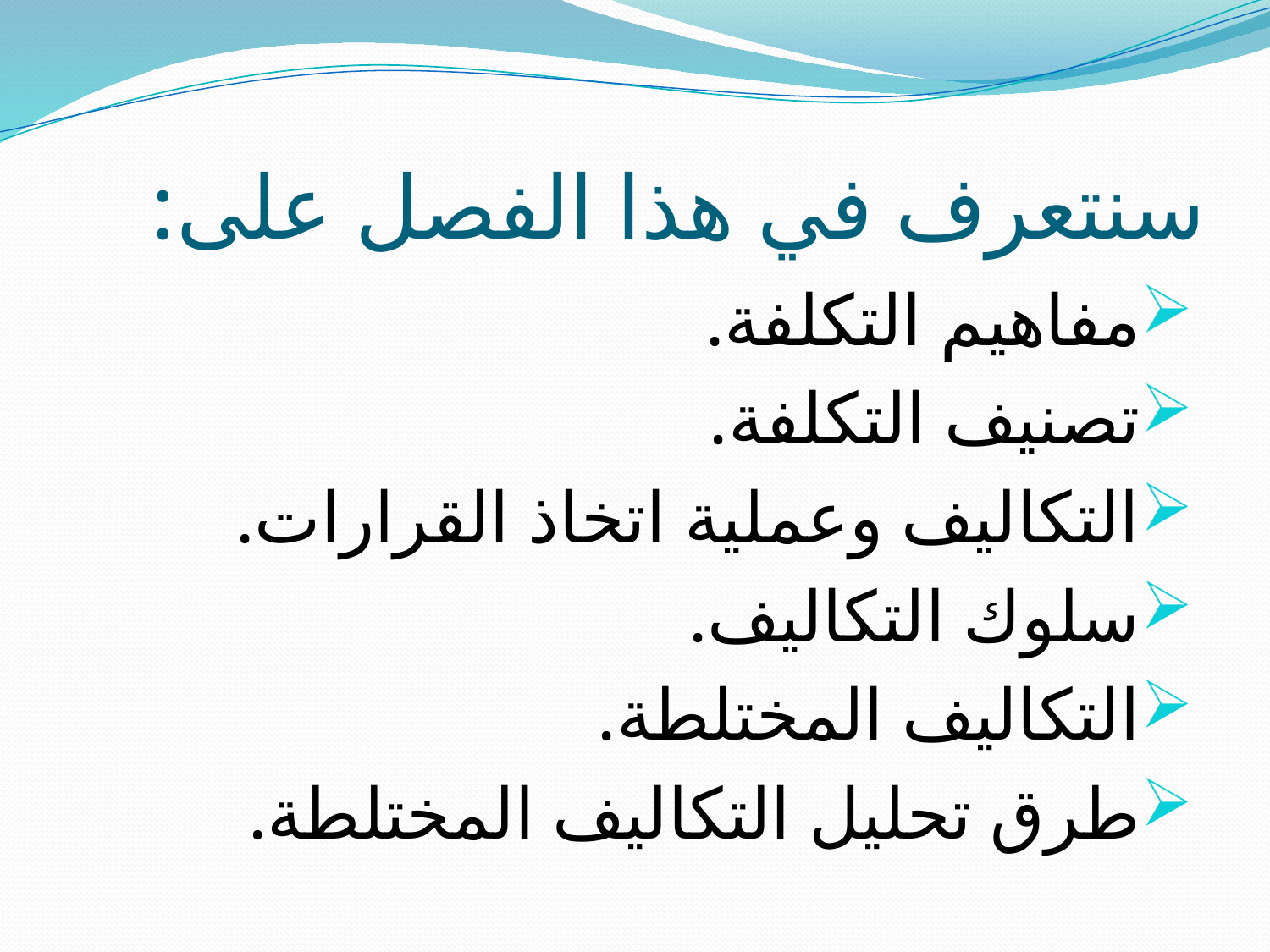

# سنتعرف في هذا الفصل على:
مفاهيم التكلفة.
تصنيف التكلفة.
التكاليف وعملية اتخاذ القرارات.
سلوك التكاليف.
التكاليف المختلطة.
طرق تحليل التكاليف المختلطة.